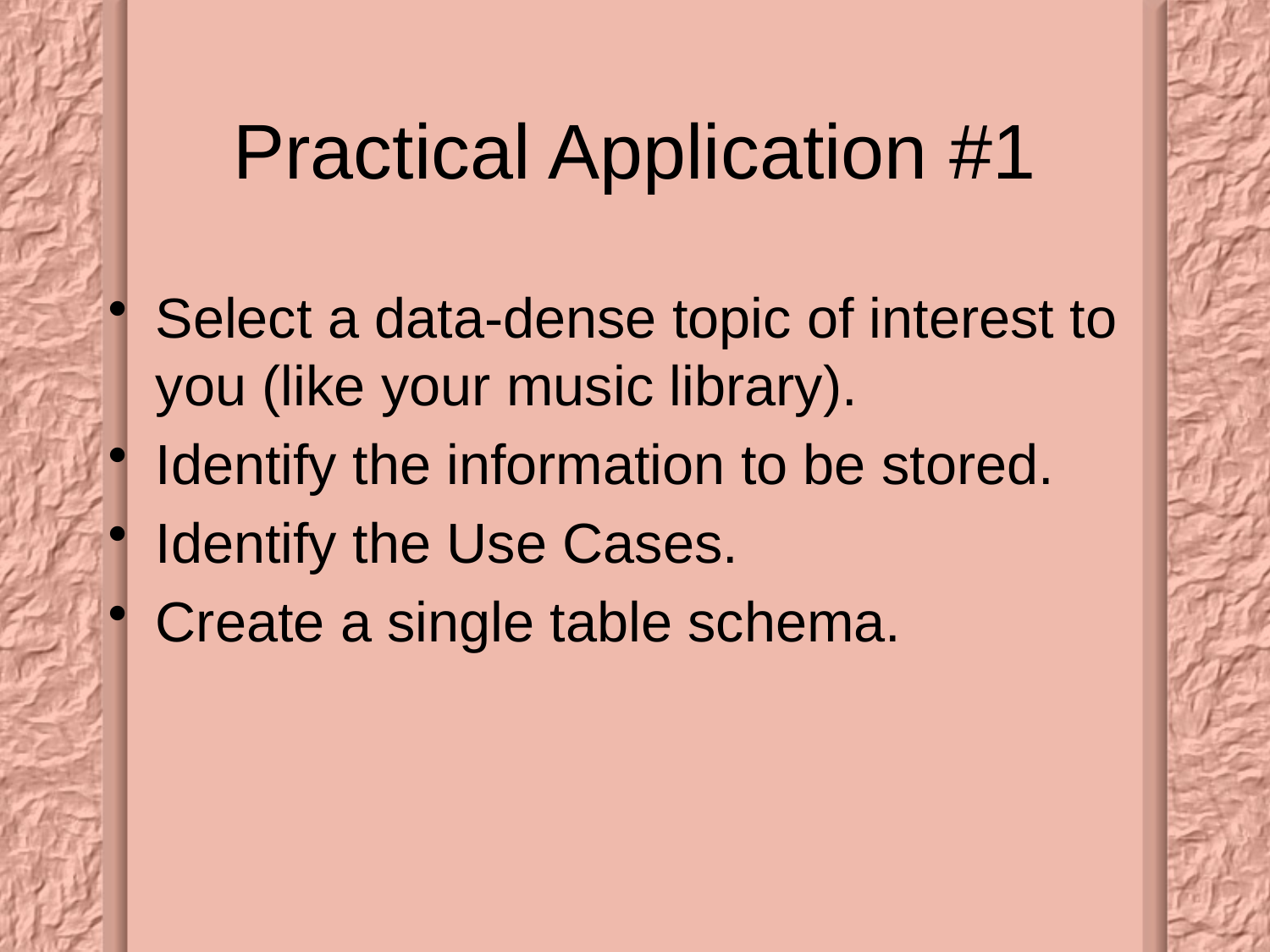

# Practical Application #1
Select a data-dense topic of interest to you (like your music library).
Identify the information to be stored.
Identify the Use Cases.
Create a single table schema.